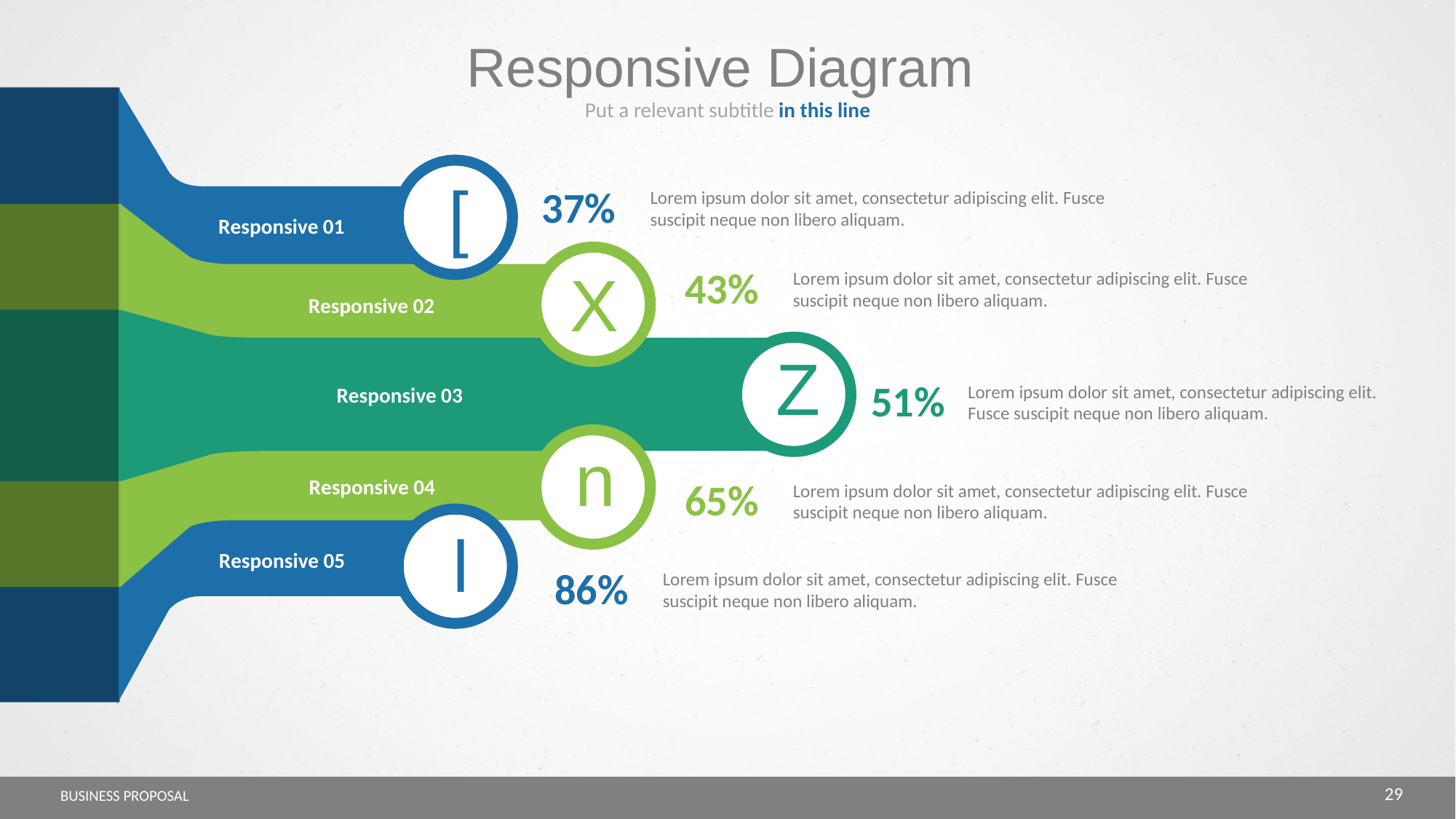

Responsive Diagram

Put a relevant subtitle in this line

[
37%
Lorem ipsum dolor sit amet, consectetur adipiscing elit. Fusce suscipit neque non libero aliquam.
Responsive 01

X
43%
Lorem ipsum dolor sit amet, consectetur adipiscing elit. Fusce suscipit neque non libero aliquam.
Responsive 02
Z

51%
Lorem ipsum dolor sit amet, consectetur adipiscing elit. Fusce suscipit neque non libero aliquam.
Responsive 03
n

Responsive 04
65%
Lorem ipsum dolor sit amet, consectetur adipiscing elit. Fusce suscipit neque non libero aliquam.

l
Responsive 05
86%
Lorem ipsum dolor sit amet, consectetur adipiscing elit. Fusce suscipit neque non libero aliquam.

29
BUSINESS PROPOSAL